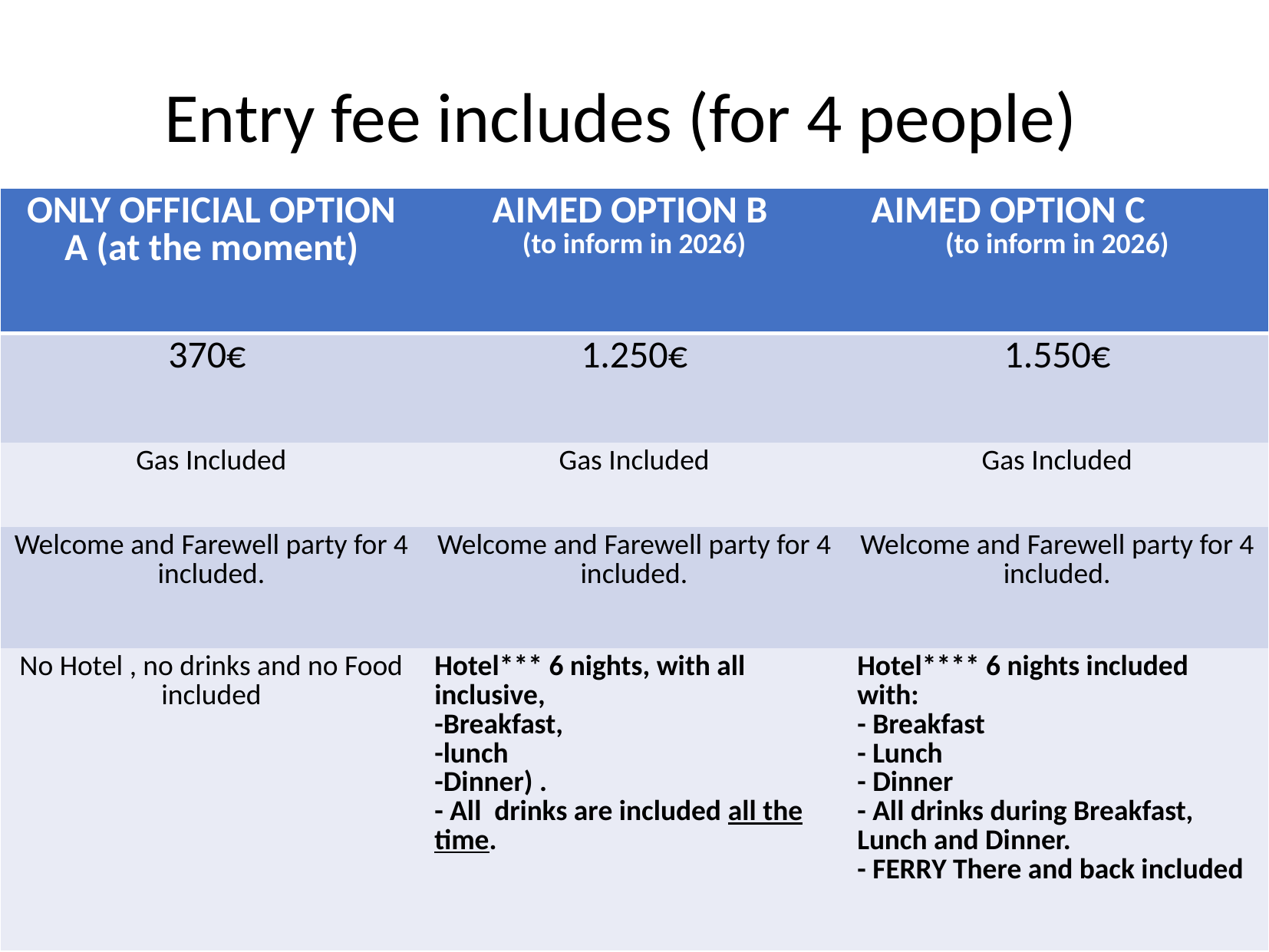

Entry fee includes (for 4 people)
| ONLY OFFICIAL OPTION A (at the moment) | AIMED OPTION B (to inform in 2026) | AIMED OPTION C (to inform in 2026) |
| --- | --- | --- |
| 370€ | 1.250€ | 1.550€ |
| Gas Included | Gas Included | Gas Included |
| Welcome and Farewell party for 4 included. | Welcome and Farewell party for 4 included. | Welcome and Farewell party for 4 included. |
| No Hotel , no drinks and no Food included | Hotel\*\*\* 6 nights, with all inclusive, -Breakfast, -lunch -Dinner) . - All drinks are included all the time. | Hotel\*\*\*\* 6 nights included with: - Breakfast - Lunch - Dinner - All drinks during Breakfast, Lunch and Dinner. - FERRY There and back included |